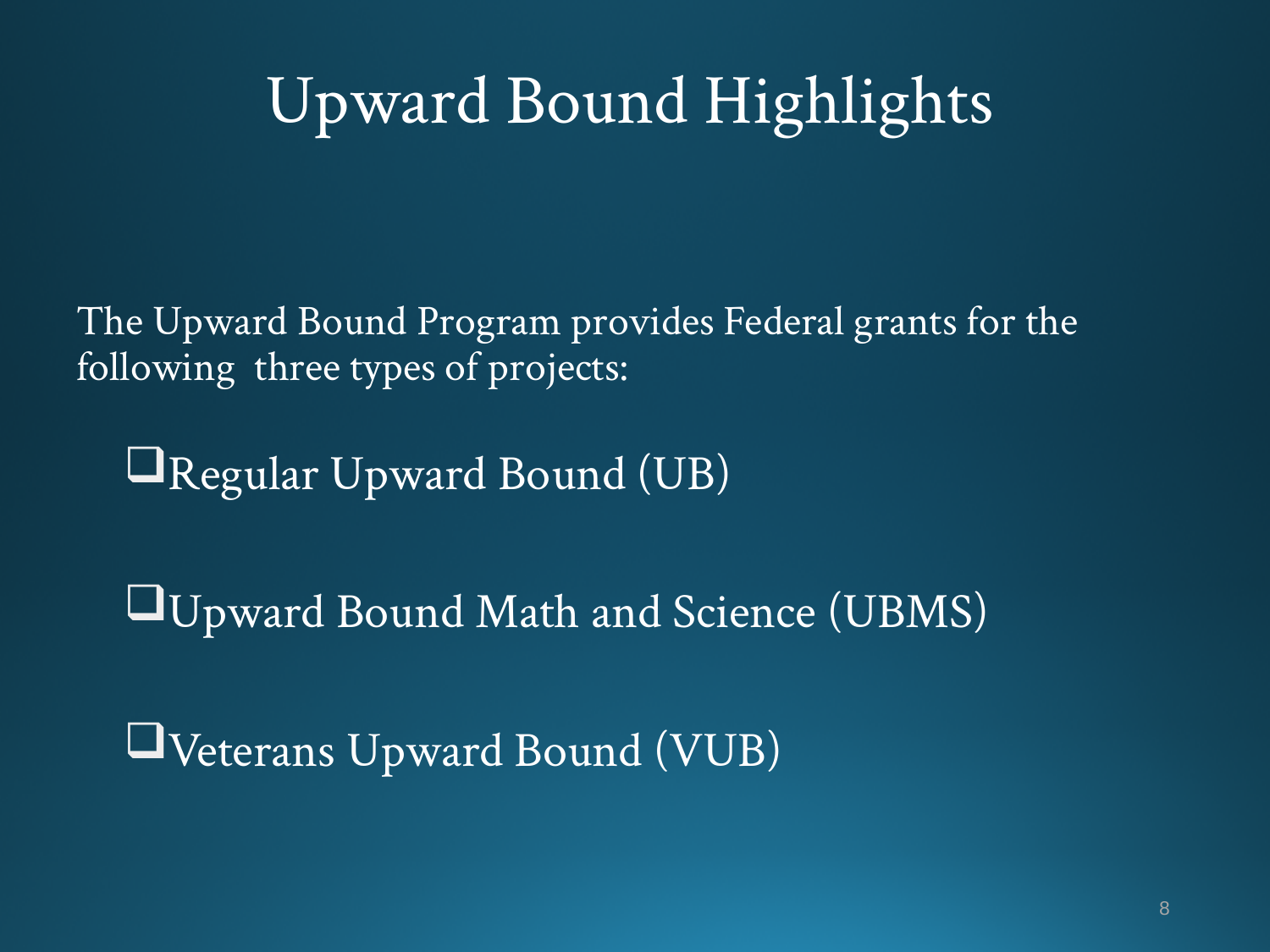

# Upward Bound Highlights
The Upward Bound Program provides Federal grants for the following  three types of projects:
Regular Upward Bound (UB)

Upward Bound Math and Science (UBMS)

Veterans Upward Bound (VUB)
8